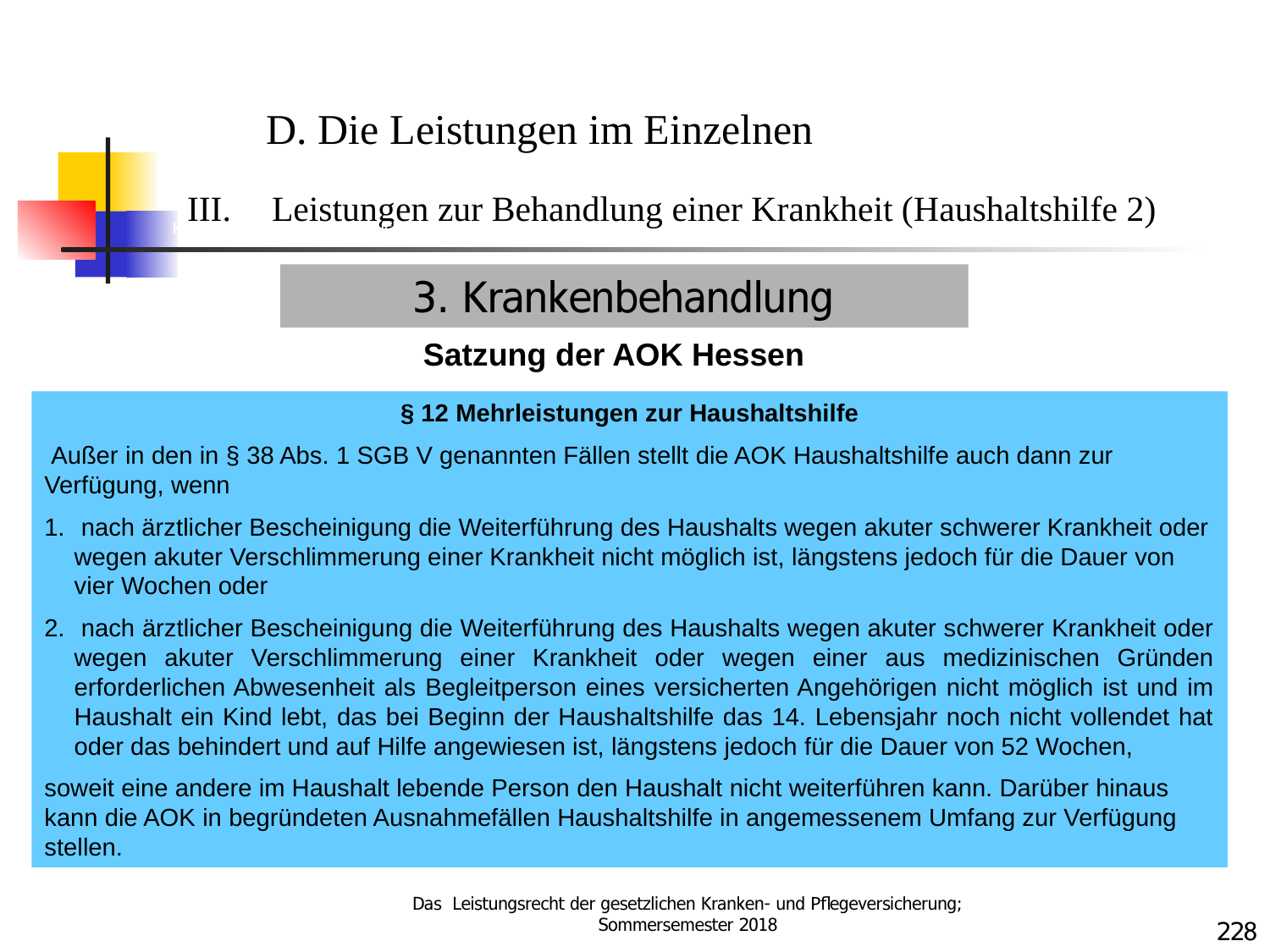

Krankenbehandlung 2 (Haushaltshilfe)
D. Die Leistungen im Einzelnen

Leistungen zur Behandlung einer Krankheit (Haushaltshilfe 2)
3. Krankenbehandlung
Satzung der AOK Hessen
§ 12 Mehrleistungen zur Haushaltshilfe
 Außer in den in § 38 Abs. 1 SGB V genannten Fällen stellt die AOK Haushaltshilfe auch dann zur Verfügung, wenn
 nach ärztlicher Bescheinigung die Weiterführung des Haushalts wegen akuter schwerer Krankheit oder wegen akuter Verschlimmerung einer Krankheit nicht möglich ist, längstens jedoch für die Dauer von vier Wochen oder
 nach ärztlicher Bescheinigung die Weiterführung des Haushalts wegen akuter schwerer Krankheit oder wegen akuter Verschlimmerung einer Krankheit oder wegen einer aus medizinischen Gründen erforderlichen Abwesenheit als Begleitperson eines versicherten Angehörigen nicht möglich ist und im Haushalt ein Kind lebt, das bei Beginn der Haushaltshilfe das 14. Lebensjahr noch nicht vollendet hat oder das behindert und auf Hilfe angewiesen ist, längstens jedoch für die Dauer von 52 Wochen,
soweit eine andere im Haushalt lebende Person den Haushalt nicht weiterführen kann. Darüber hinaus kann die AOK in begründeten Ausnahmefällen Haushaltshilfe in angemessenem Umfang zur Verfügung stellen.
Krankheit
Das  Leistungsrecht der gesetzlichen Kranken- und Pflegeversicherung; Sommersemester 2018
228